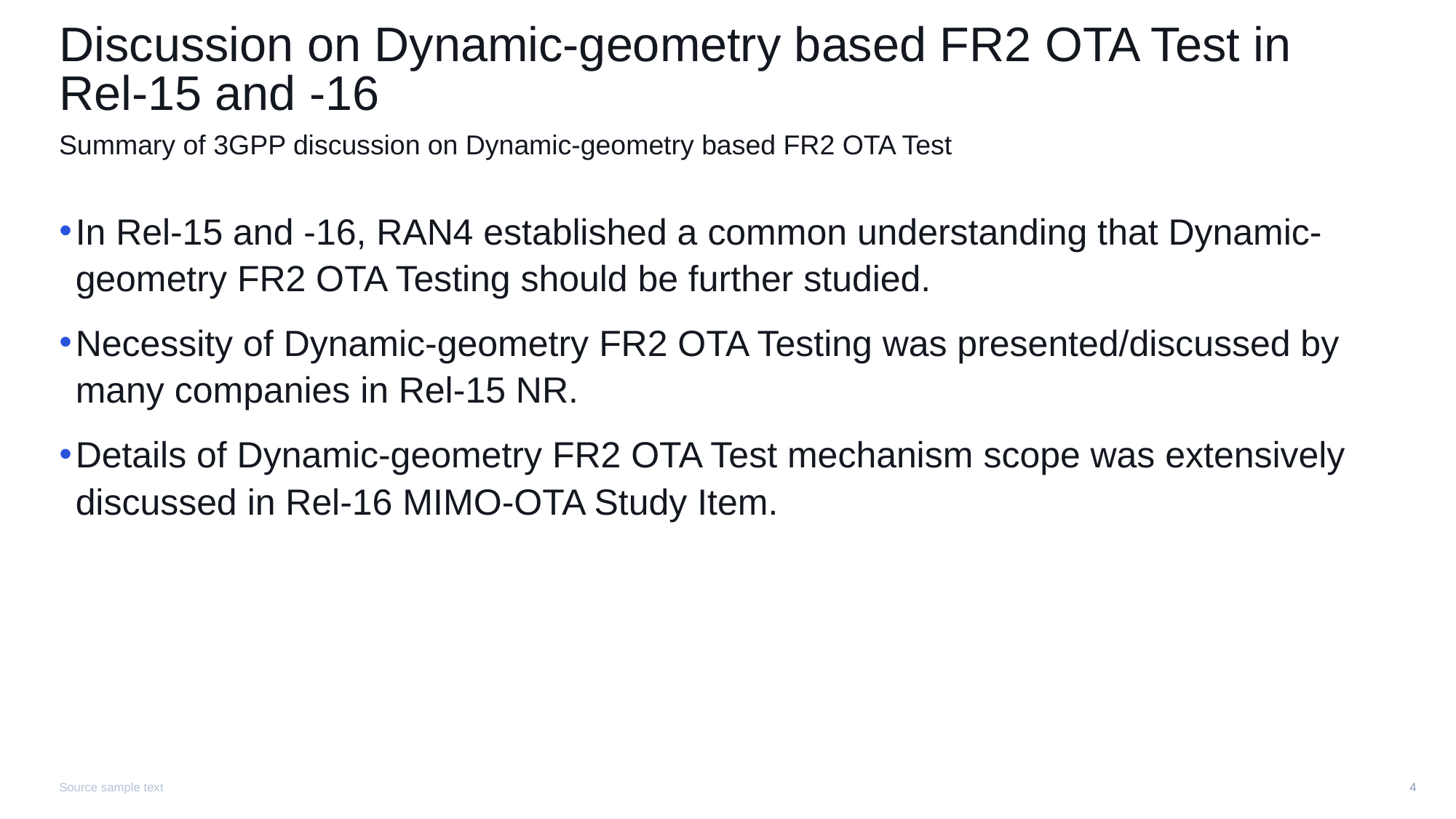

# Discussion on Dynamic-geometry based FR2 OTA Test in Rel-15 and -16
Summary of 3GPP discussion on Dynamic-geometry based FR2 OTA Test
In Rel-15 and -16, RAN4 established a common understanding that Dynamic-geometry FR2 OTA Testing should be further studied.
Necessity of Dynamic-geometry FR2 OTA Testing was presented/discussed by many companies in Rel-15 NR.
Details of Dynamic-geometry FR2 OTA Test mechanism scope was extensively discussed in Rel-16 MIMO-OTA Study Item.
Source sample text